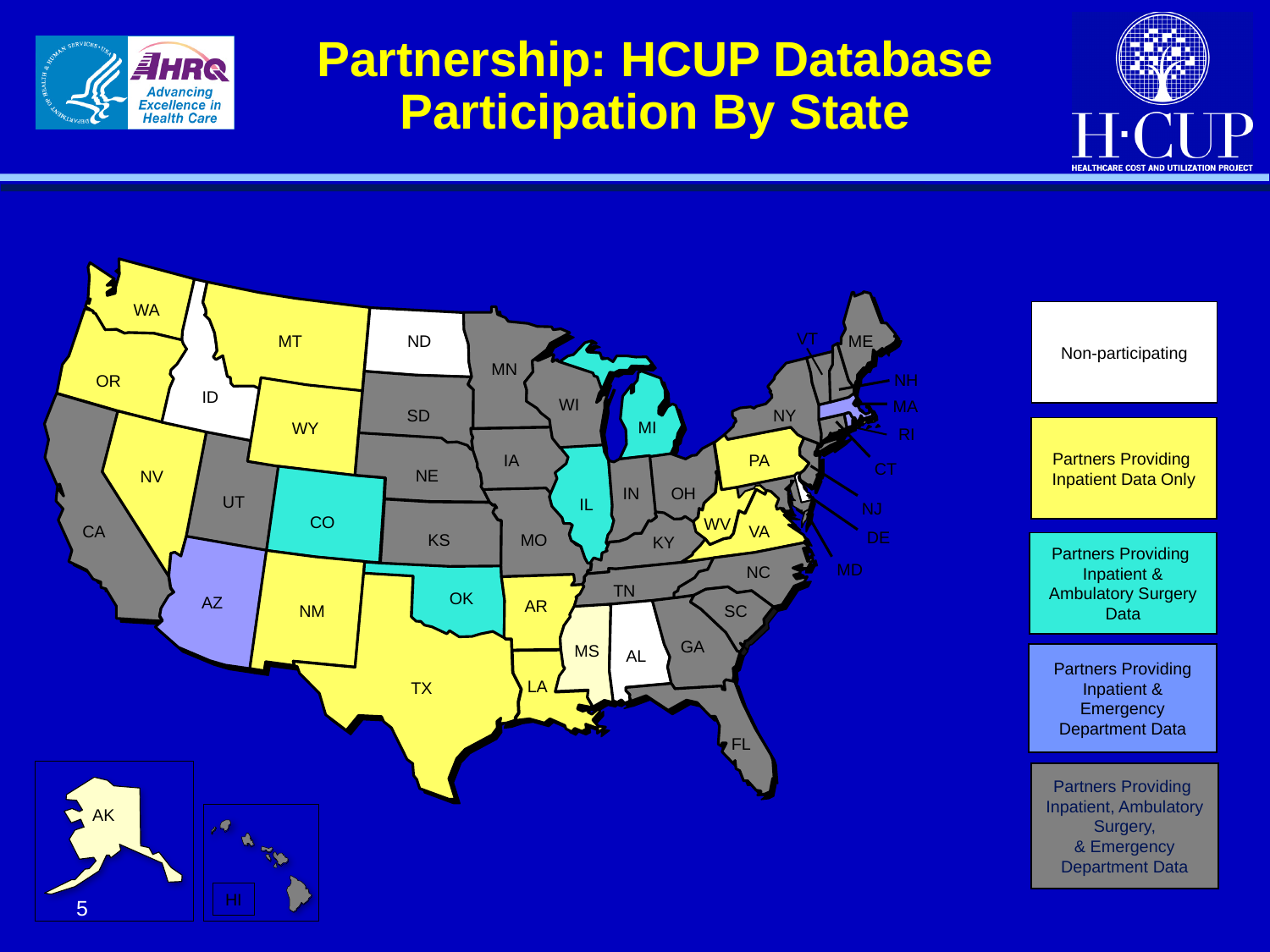

Partnership: HCUP Database Participation By State

WA

VT
MT
ND
ME

MN

NH

SD
NV
 IN
OH
AR

OR

ID

WI
MA

NY

MI
WY

RI

IA
PA

CT

NE

UT
IL

NJ

CO
WV

CA
VA

DE
KS
MO
KY

MD

NC

TN

OK
AZ

NM
SC

GA
MS
AL

LA
TX

FL
Non-participating
Partners Providing
Inpatient Data Only
Partners Providing
Inpatient & Ambulatory Surgery Data

Partners Providing Inpatient & Emergency Department Data

Partners Providing
Inpatient, Ambulatory Surgery,
& Emergency Department Data

AK

AK

HI
5